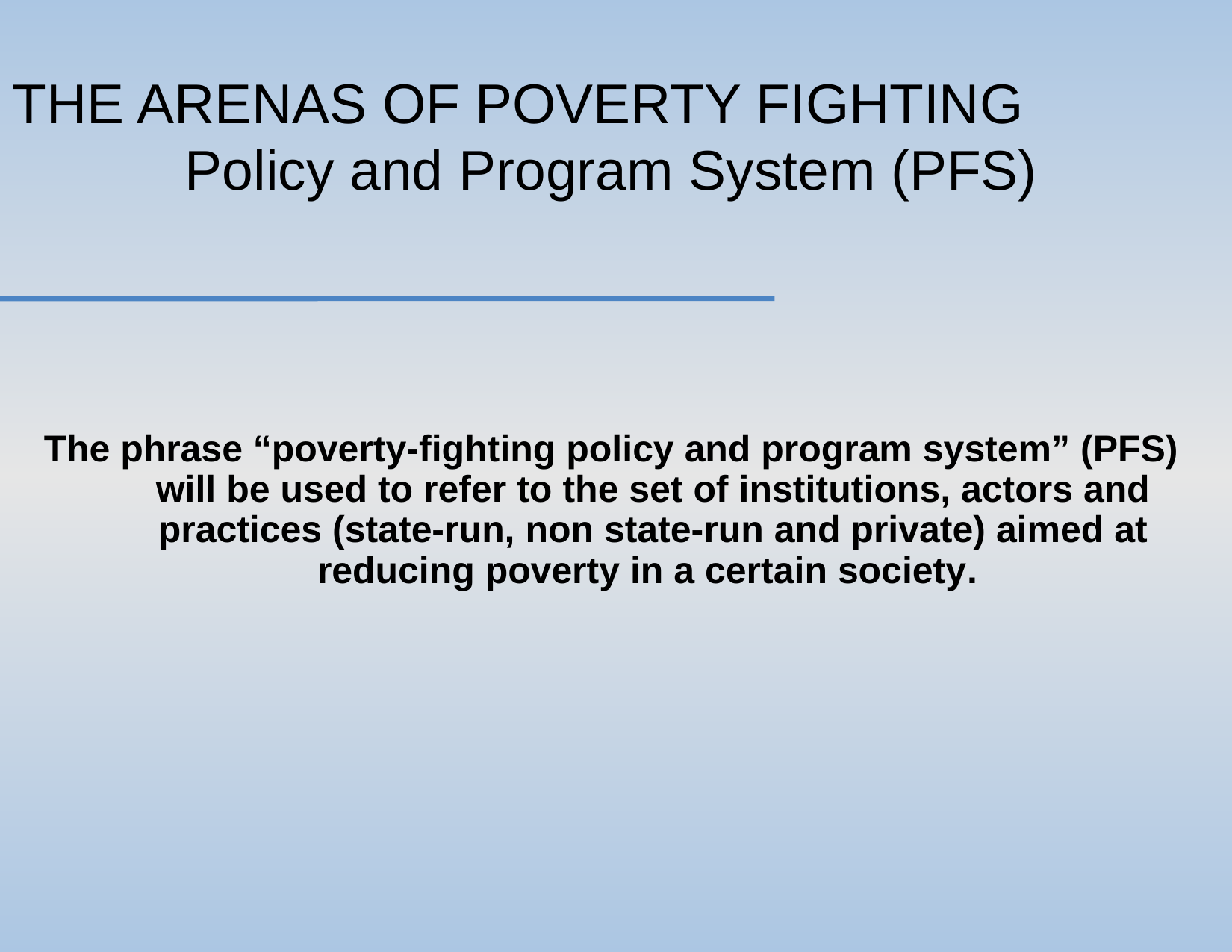

# THE ARENAS OF POVERTY FIGHTING              Policy and Program System (PFS)

The phrase “poverty-fighting policy and program system” (PFS) will be used to refer to the set of institutions, actors and practices (state-run, non state-run and private) aimed at reducing poverty in a certain society.